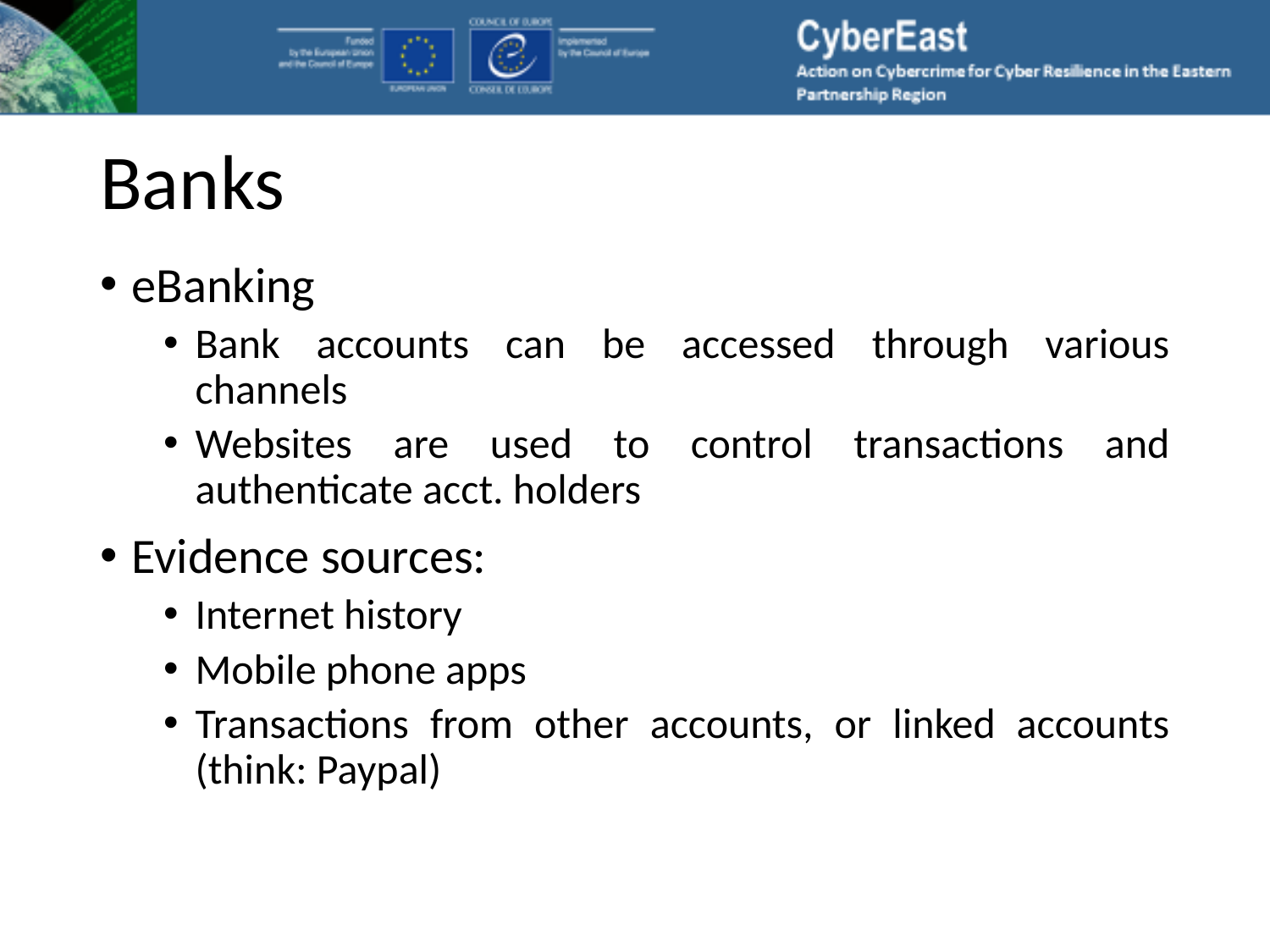

# Banks
eBanking
Bank accounts can be accessed through various channels
Websites are used to control transactions and authenticate acct. holders
Evidence sources:
Internet history
Mobile phone apps
Transactions from other accounts, or linked accounts (think: Paypal)